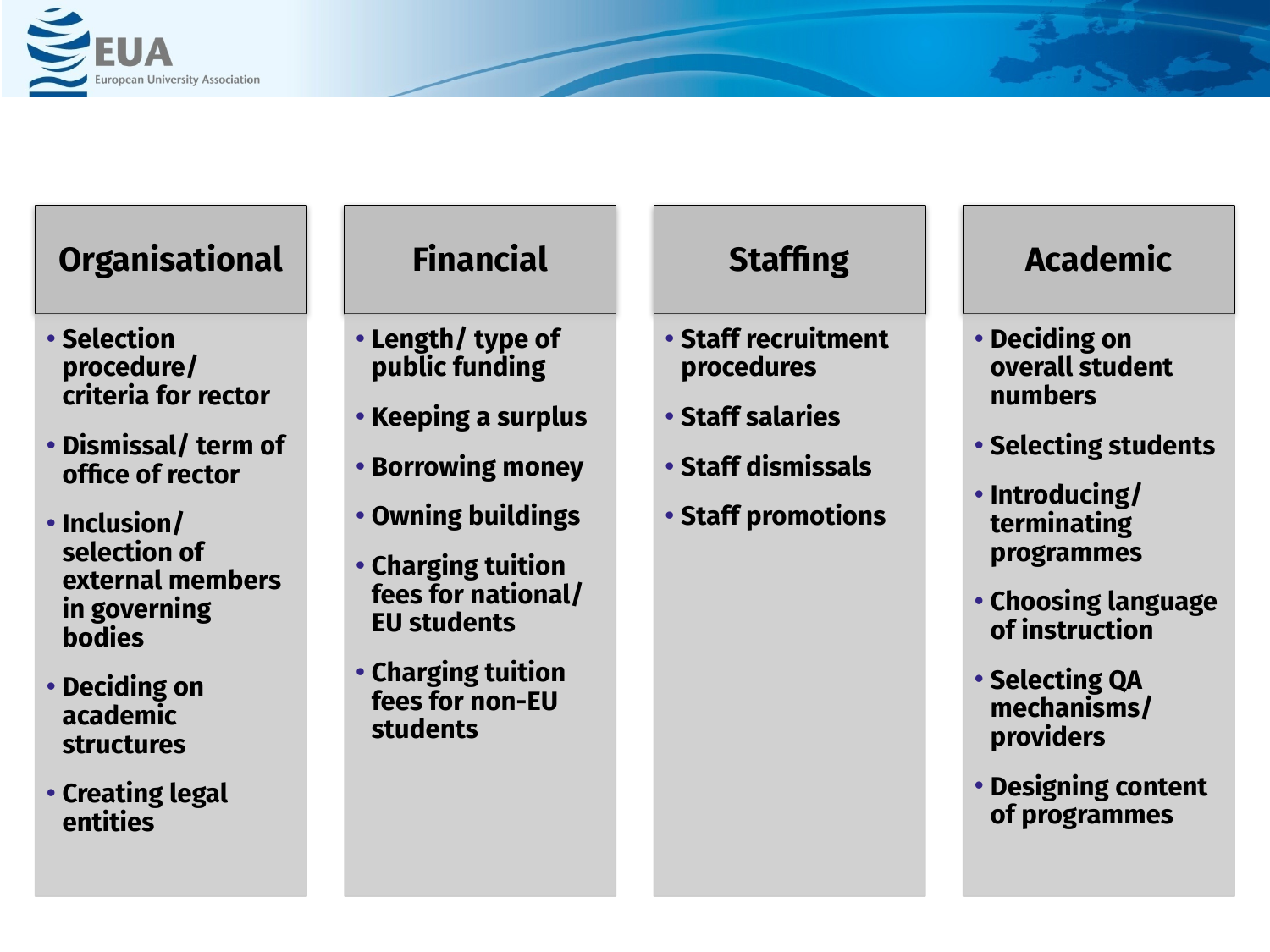

Organisational
Selection procedure/ criteria for rector
Dismissal/ term of office of rector
Inclusion/ selection of external members in governing bodies
Deciding on academic structures
Creating legal entities

Financial
Length/ type of public funding
Keeping a surplus
Borrowing money
Owning buildings
Charging tuition fees for national/ EU students
Charging tuition fees for non-EU students

Staffing
Staff recruitment procedures
Staff salaries
Staff dismissals
Staff promotions
Academic
Deciding on overall student numbers
Selecting students
Introducing/ terminating programmes
Choosing language of instruction
Selecting QA mechanisms/ providers
Designing content of programmes
…8…